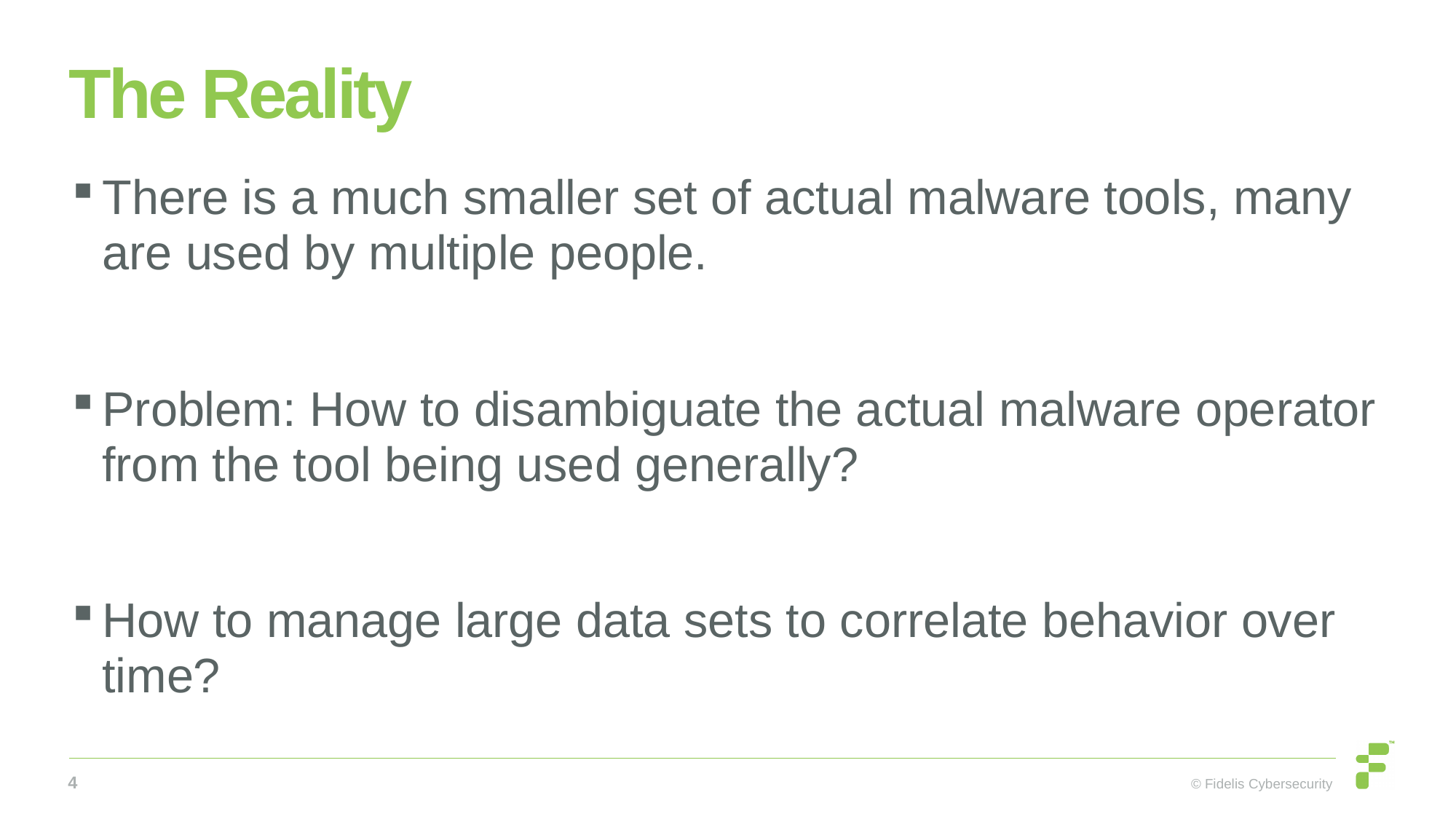

# The Reality
There is a much smaller set of actual malware tools, many are used by multiple people.

Problem: How to disambiguate the actual malware operator from the tool being used generally?

How to manage large data sets to correlate behavior over time?

4